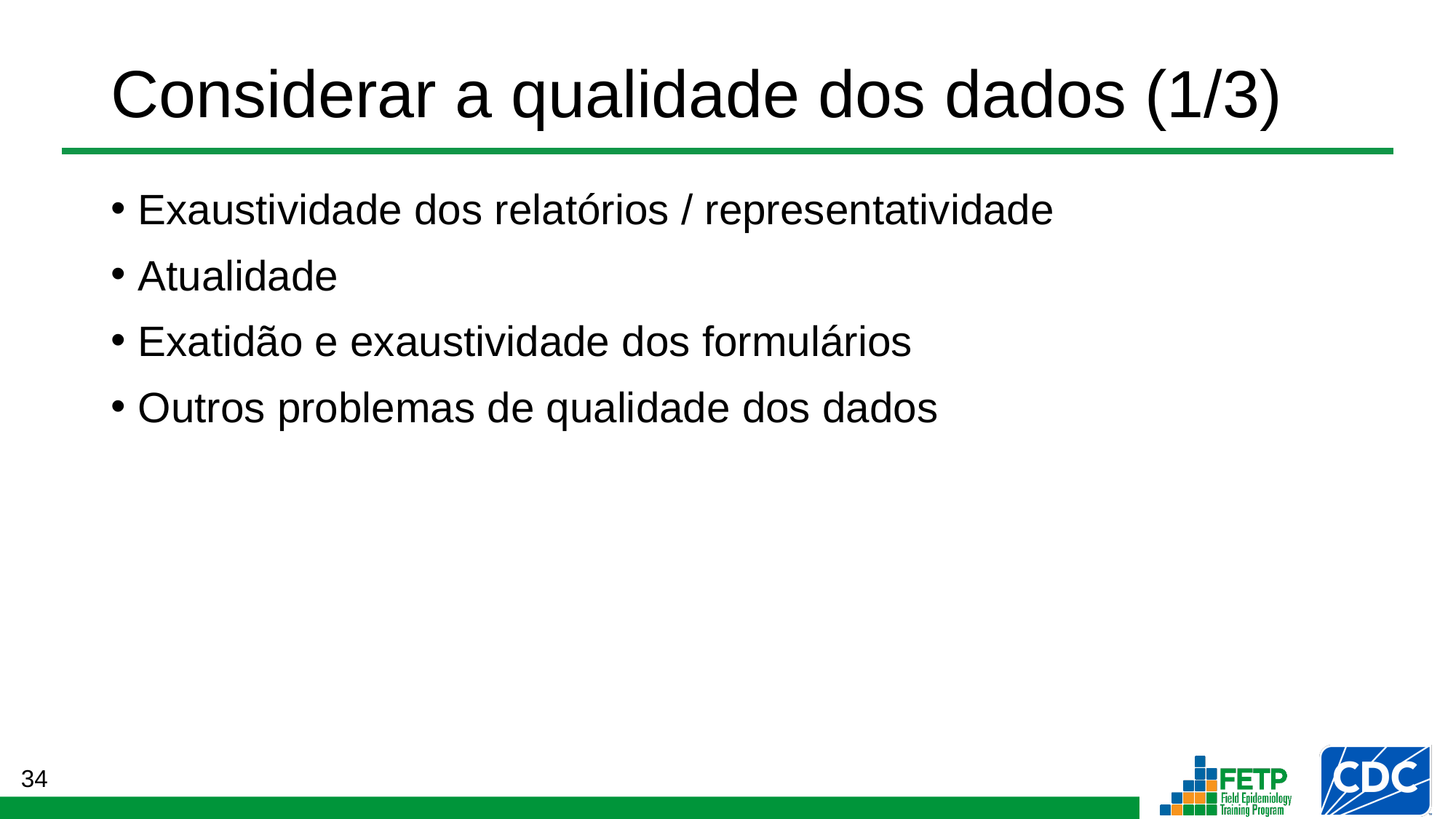

# Considerar a qualidade dos dados (1/3)
Exaustividade dos relatórios / representatividade
Atualidade
Exatidão e exaustividade dos formulários
Outros problemas de qualidade dos dados